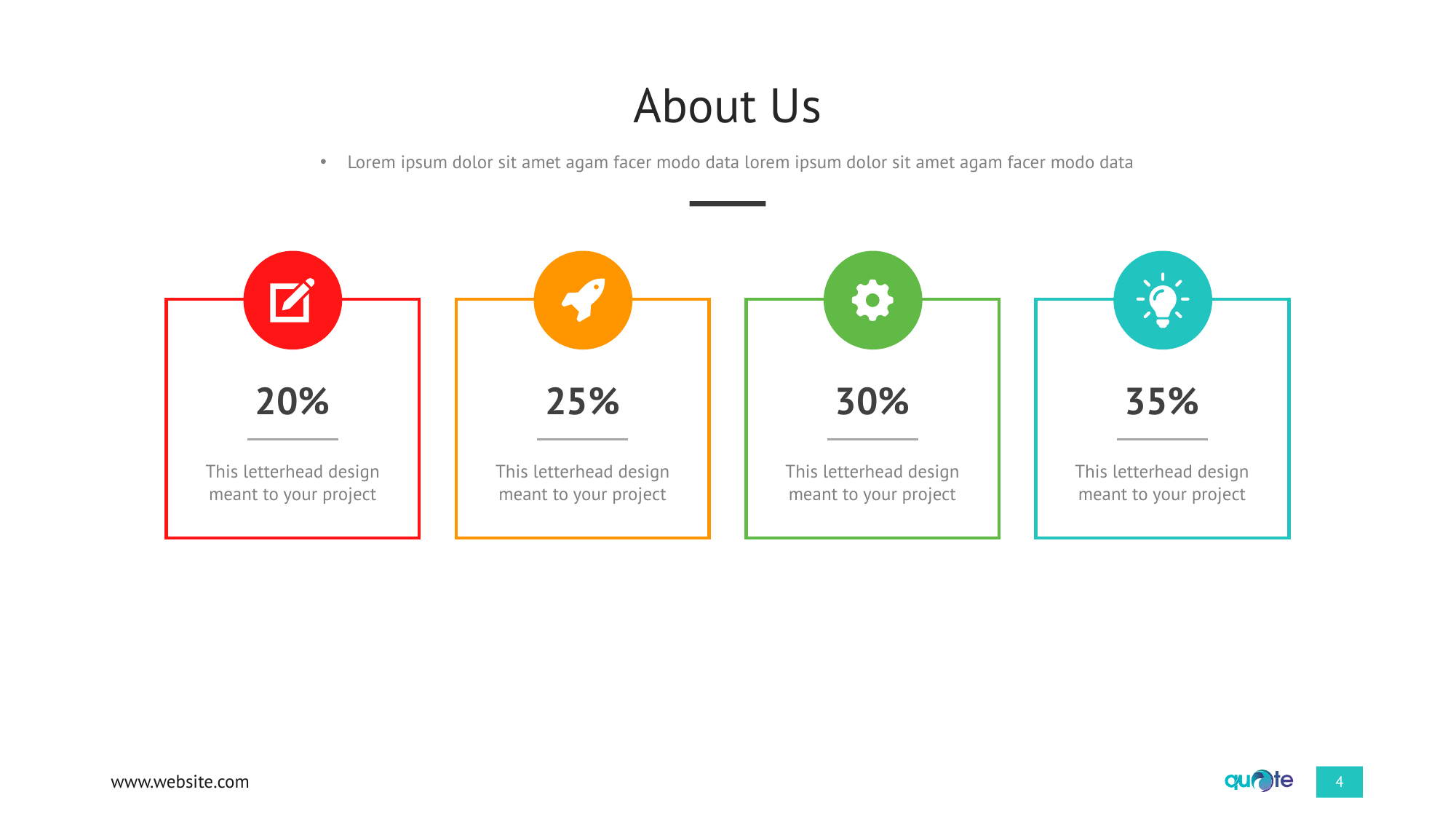

# About Us
Lorem ipsum dolor sit amet agam facer modo data lorem ipsum dolor sit amet agam facer modo data

20%
This letterhead design meant to your project

25%
This letterhead design meant to your project

30%
This letterhead design meant to your project

35%
This letterhead design meant to your project

www.website.com
4